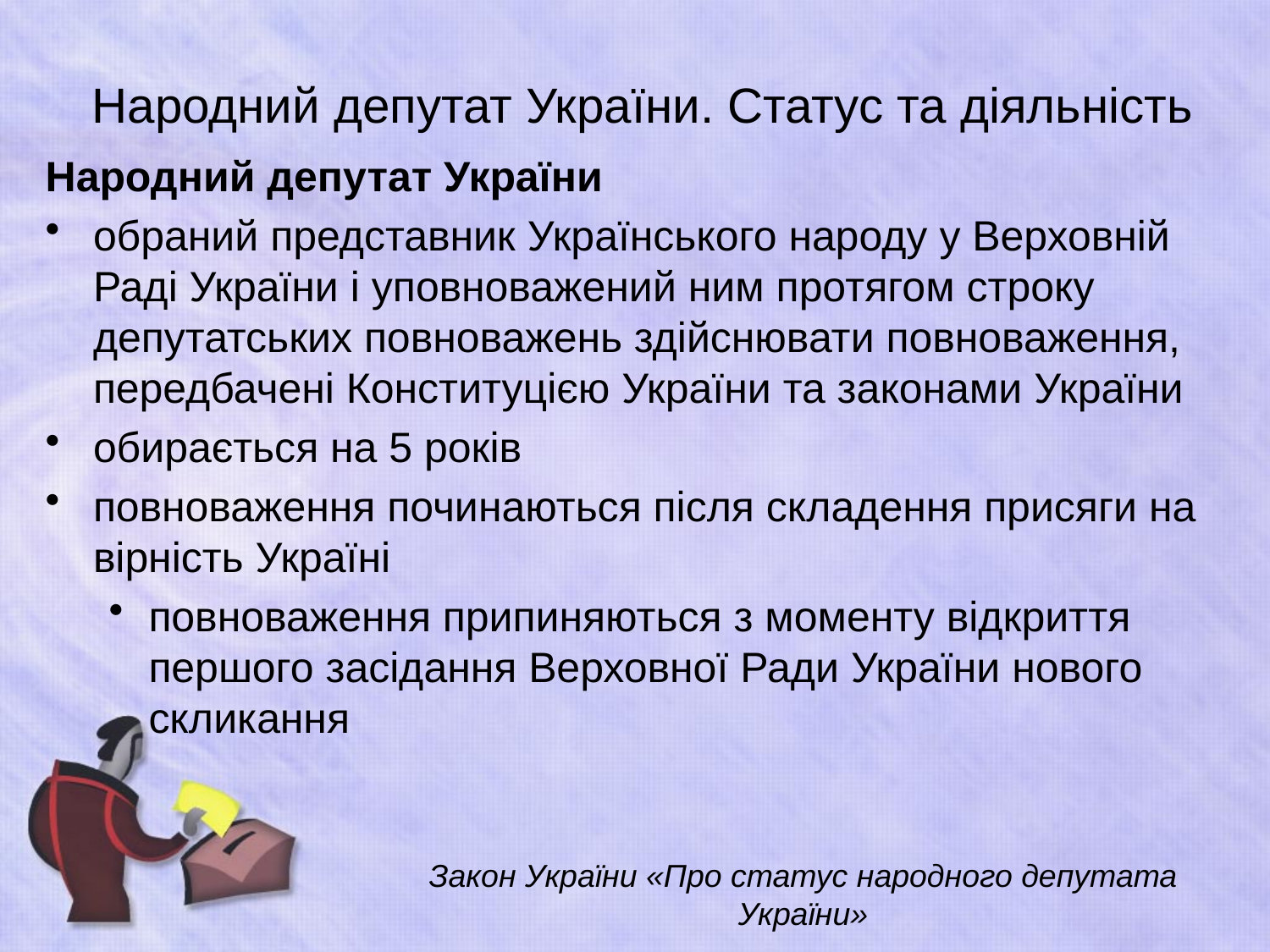

# Народний депутат України. Статус та діяльність
Народний депутат України
обраний представник Українського народу у Верховній Раді України і уповноважений ним протягом строку депутатських повноважень здійснювати повноваження, передбачені Конституцією України та законами України
обирається на 5 років
повноваження починаються після складення присяги на вірність Україні
повноваження припиняються з моменту відкриття першого засідання Верховної Ради України нового скликання

Закон України «Про статус народного депутата України»